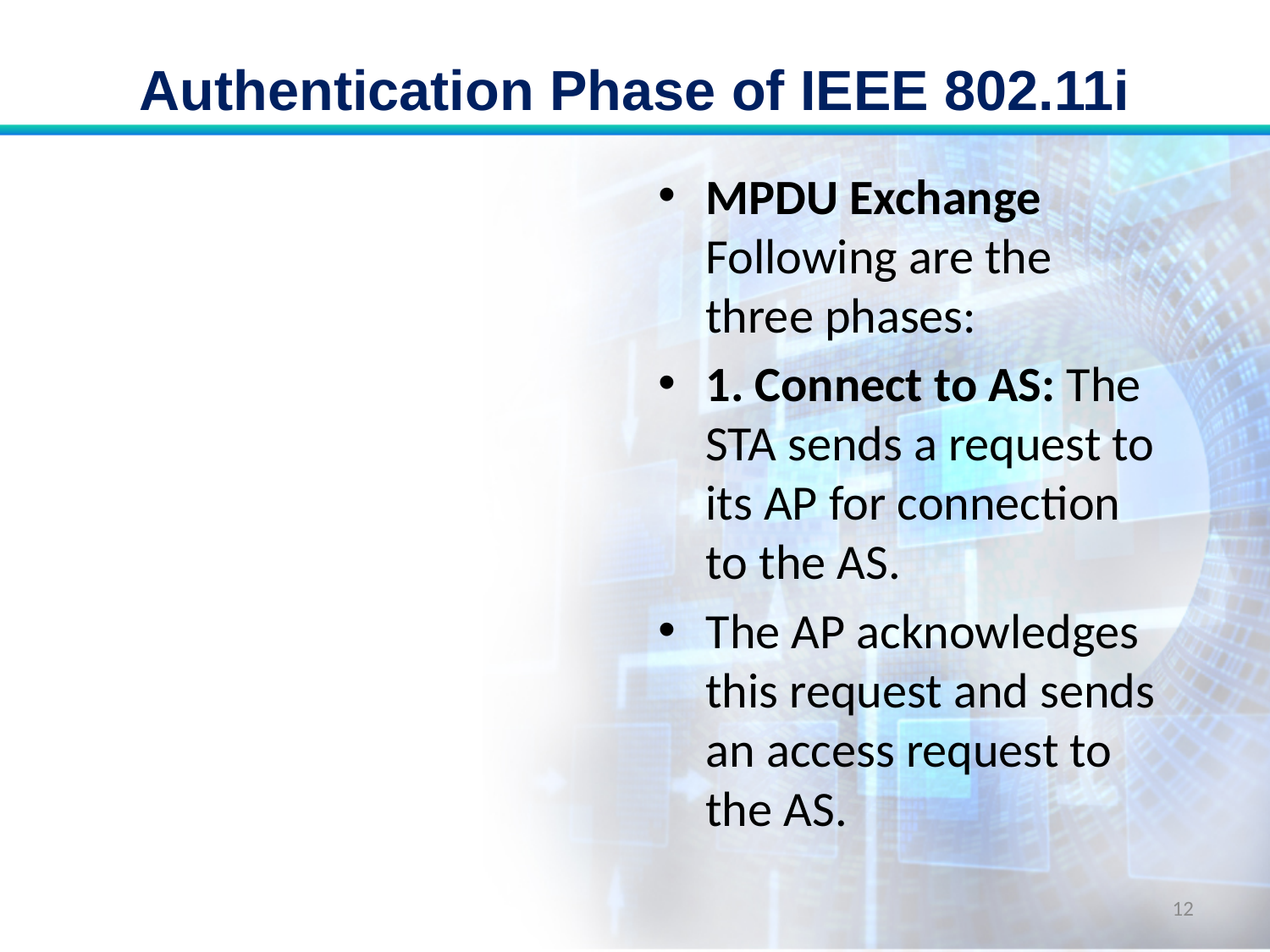

# Authentication Phase of IEEE 802.11i
MPDU Exchange Following are the three phases:
1. Connect to AS: The STA sends a request to its AP for connection to the AS.
The AP acknowledges this request and sends an access request to the AS.
12